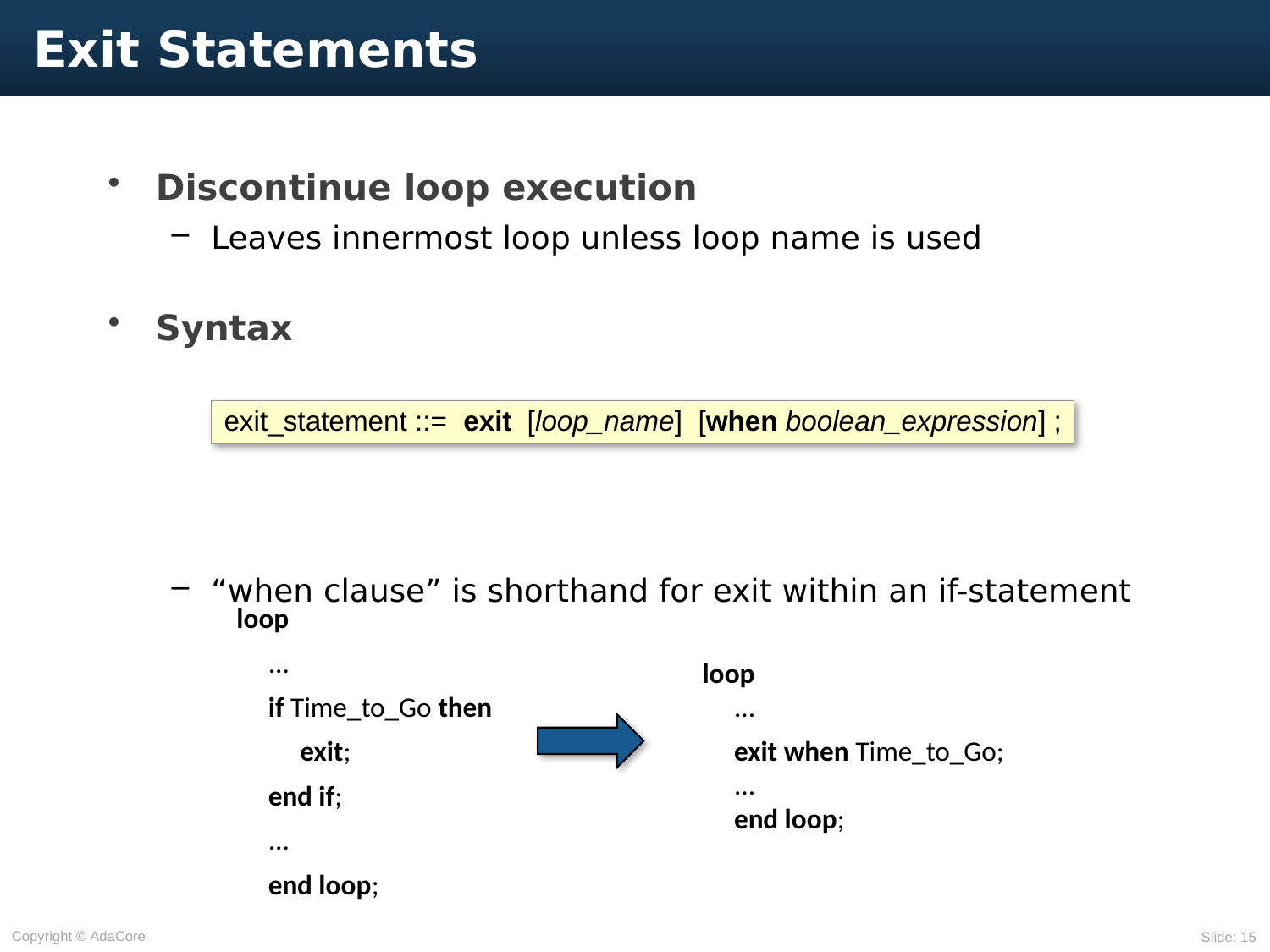

# Exit Statements
Discontinue loop execution
Leaves innermost loop unless loop name is used
Syntax

“when clause” is shorthand for exit within an if-statement
exit_statement ::=  exit  [loop_name]  [when boolean_expression] ;
loop
...
if Time_to_Go then
exit;
end if;
...
end loop;
loop
...
exit when Time_to_Go;
...
end loop;